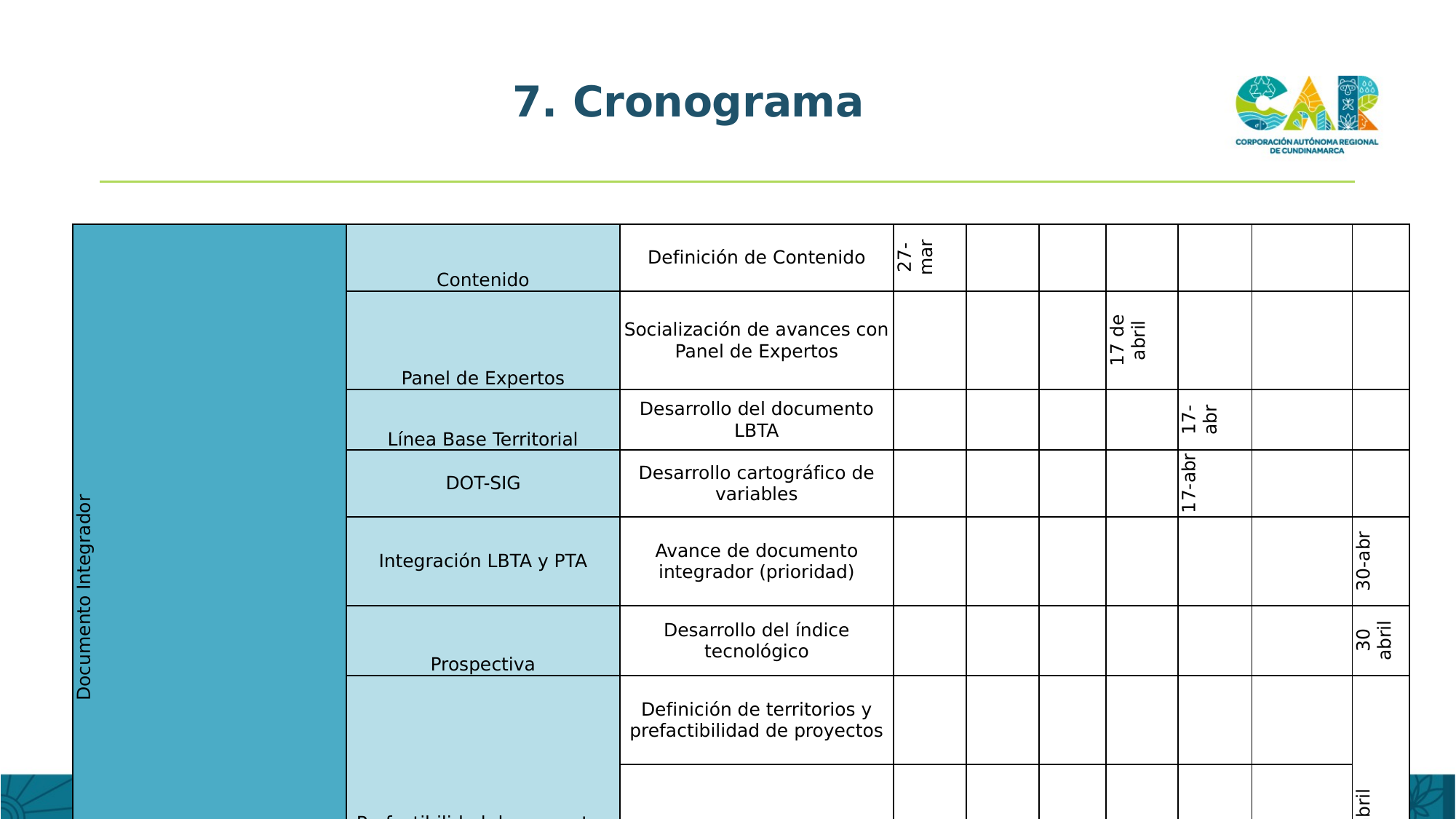

# 7. Cronograma
| Documento Integrador | Contenido | Definición de Contenido | 27-mar |  |  |  |  |  |  |
| --- | --- | --- | --- | --- | --- | --- | --- | --- | --- |
|  | Panel de Expertos | Socialización de avances con Panel de Expertos |  |  |  | 17 de abril |  |  |  |
|  | Línea Base Territorial | Desarrollo del documento LBTA​ |  |  |  |  | 17-abr |  |  |
|  | DOT-SIG | Desarrollo cartográfico de variables |  |  |  |  | 17-abr |  |  |
|  | Integración LBTA y PTA | Avance de documento integrador (prioridad) |  |  |  |  |  |  | 30-abr |
|  | Prospectiva | Desarrollo del índice tecnológico​ |  |  |  |  |  |  | 30 abril |
|  | Prefactibilidad de proyectos | Definición de territorios y prefactibilidad de proyectos​ |  |  |  |  |  |  | 30 abril |
|  |  | Conclusiones |  |  |  |  |  |  |  |